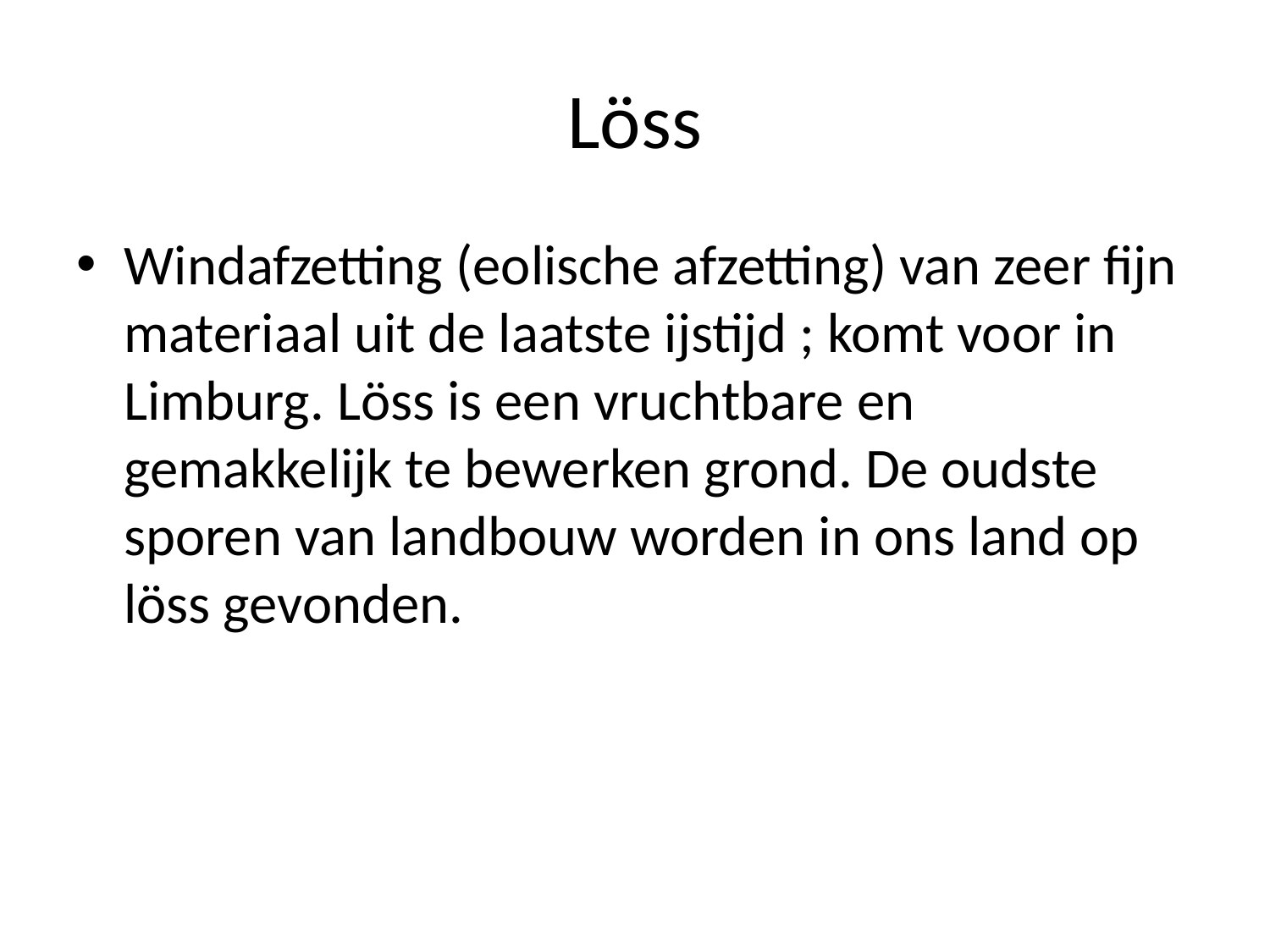

# Löss
Windafzetting (eolische afzetting) van zeer fijn materiaal uit de laatste ijstijd ; komt voor in Limburg. Löss is een vruchtbare en gemakkelijk te bewerken grond. De oudste sporen van landbouw worden in ons land op löss gevonden.